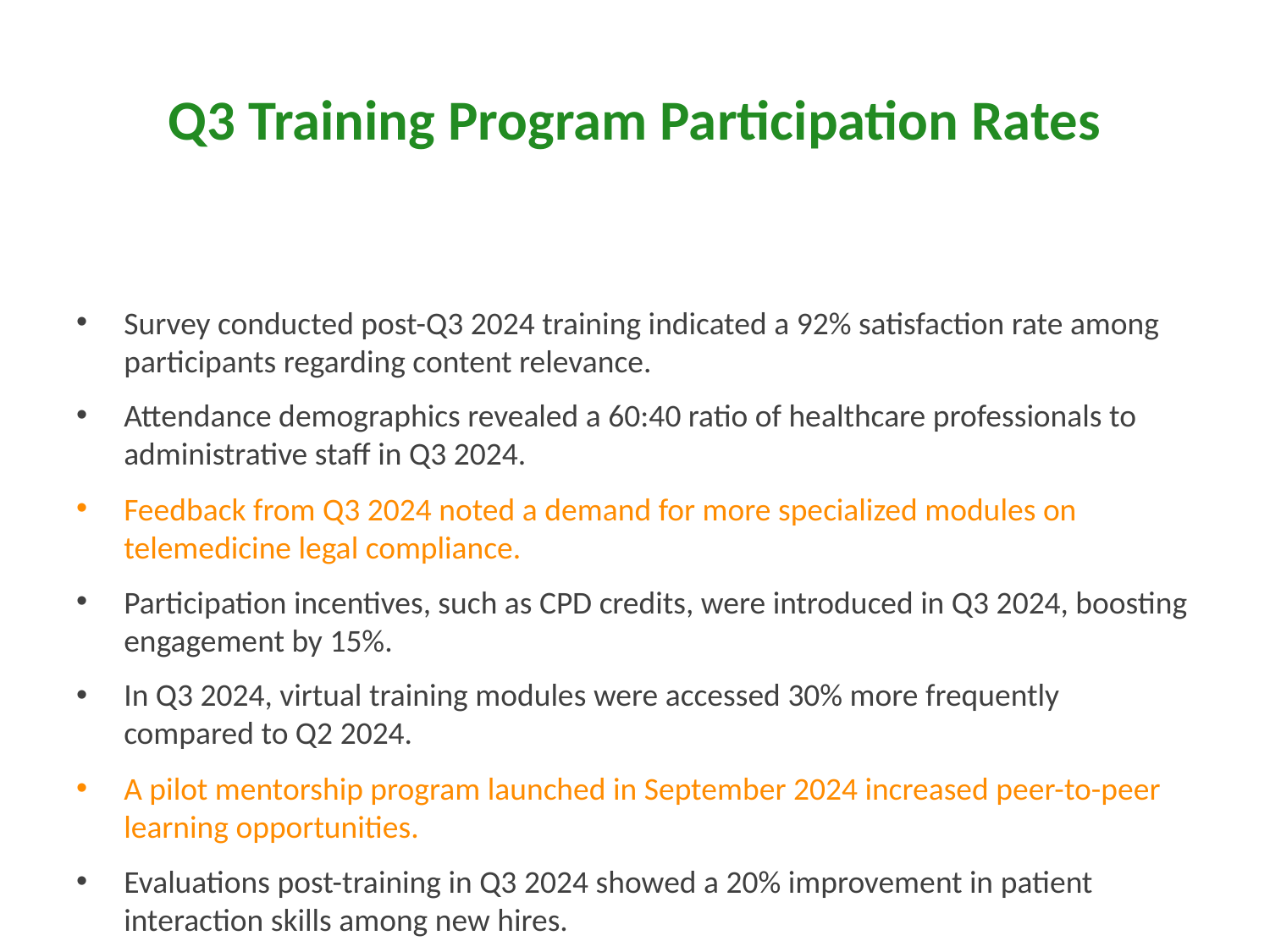

# Q3 Training Program Participation Rates

Survey conducted post-Q3 2024 training indicated a 92% satisfaction rate among participants regarding content relevance.
Attendance demographics revealed a 60:40 ratio of healthcare professionals to administrative staff in Q3 2024.
Feedback from Q3 2024 noted a demand for more specialized modules on telemedicine legal compliance.
Participation incentives, such as CPD credits, were introduced in Q3 2024, boosting engagement by 15%.
In Q3 2024, virtual training modules were accessed 30% more frequently compared to Q2 2024.
A pilot mentorship program launched in September 2024 increased peer-to-peer learning opportunities.
Evaluations post-training in Q3 2024 showed a 20% improvement in patient interaction skills among new hires.